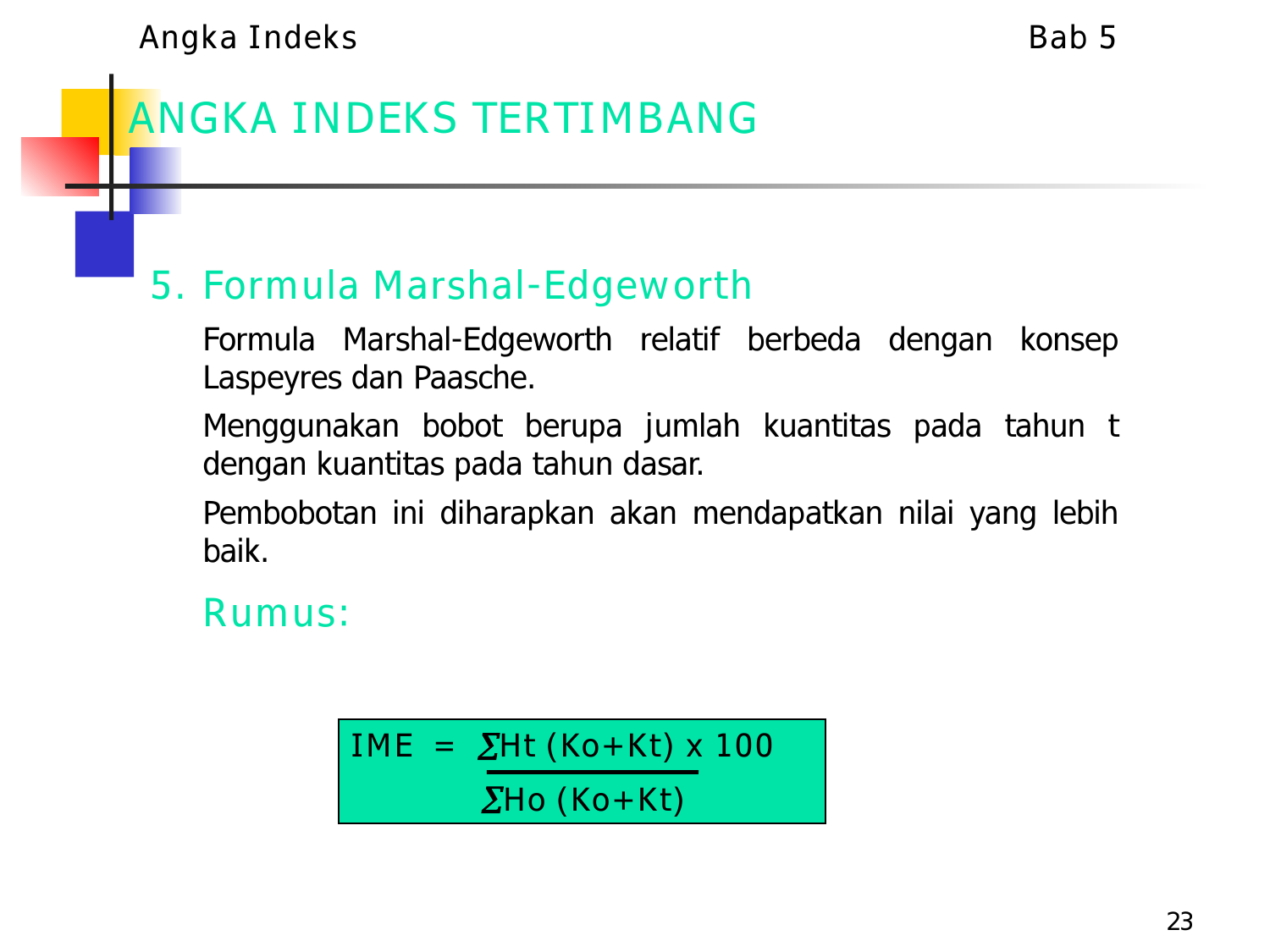

Angka Indeks						Bab 5
ANGKA INDEKS TERTIMBANG
5. 	Formula Marshal-Edgeworth
	Formula Marshal-Edgeworth relatif berbeda dengan konsep Laspeyres dan Paasche.
	Menggunakan bobot berupa jumlah kuantitas pada tahun t dengan kuantitas pada tahun dasar.
	Pembobotan ini diharapkan akan mendapatkan nilai yang lebih baik.
 	Rumus:

IME  =  ∑Ht (Ko+Kt) x 100
              ∑Ho (Ko+Kt)

23